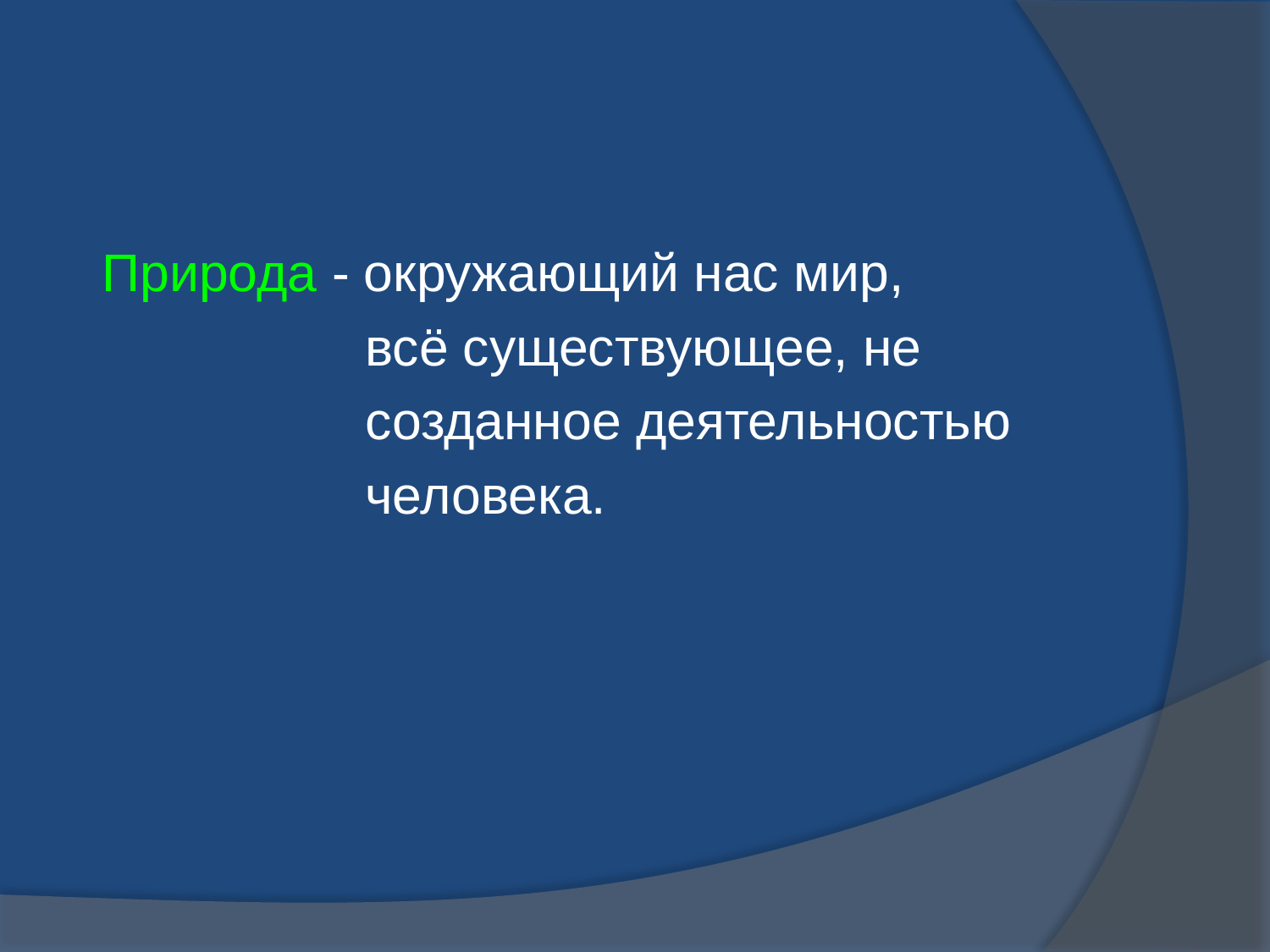

Природа - окружающий нас мир,
                  всё существующее, не
                  созданное деятельностью
                  человека.